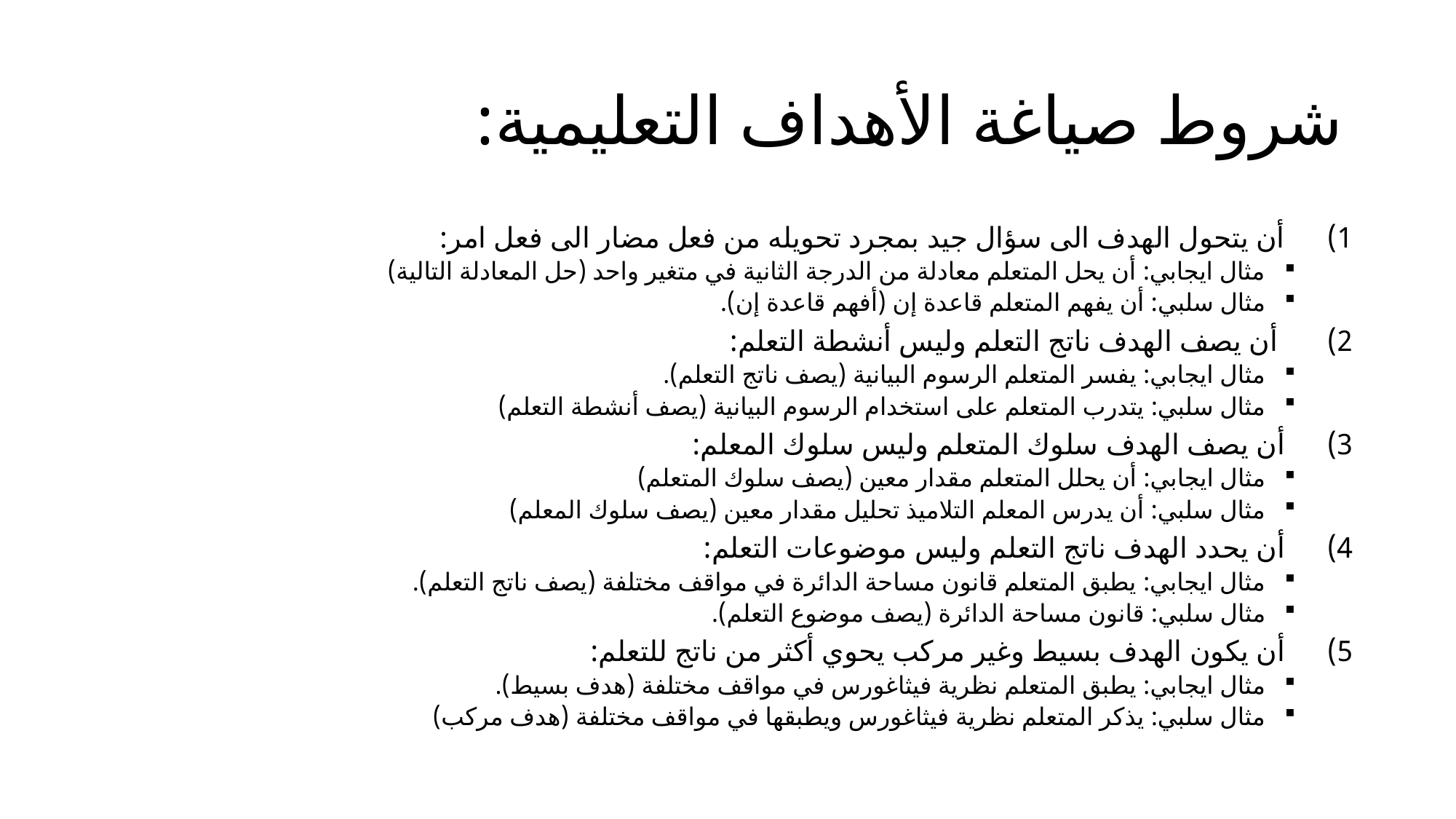

# شروط صياغة الأهداف التعليمية:
أن يتحول الهدف الى سؤال جيد بمجرد تحويله من فعل مضار الى فعل امر:
مثال ايجابي: أن يحل المتعلم معادلة من الدرجة الثانية في متغير واحد (حل المعادلة التالية)
مثال سلبي: أن يفهم المتعلم قاعدة إن (أفهم قاعدة إن).
 أن يصف الهدف ناتج التعلم وليس أنشطة التعلم:
مثال ايجابي: يفسر المتعلم الرسوم البيانية (يصف ناتج التعلم).
مثال سلبي: يتدرب المتعلم على استخدام الرسوم البيانية (يصف أنشطة التعلم)
أن يصف الهدف سلوك المتعلم وليس سلوك المعلم:
مثال ايجابي: أن يحلل المتعلم مقدار معين (يصف سلوك المتعلم)
مثال سلبي: أن يدرس المعلم التلاميذ تحليل مقدار معين (يصف سلوك المعلم)
أن يحدد الهدف ناتج التعلم وليس موضوعات التعلم:
مثال ايجابي: يطبق المتعلم قانون مساحة الدائرة في مواقف مختلفة (يصف ناتج التعلم).
مثال سلبي: قانون مساحة الدائرة (يصف موضوع التعلم).
أن يكون الهدف بسيط وغير مركب يحوي أكثر من ناتج للتعلم:
مثال ايجابي: يطبق المتعلم نظرية فيثاغورس في مواقف مختلفة (هدف بسيط).
مثال سلبي: يذكر المتعلم نظرية فيثاغورس ويطبقها في مواقف مختلفة (هدف مركب)